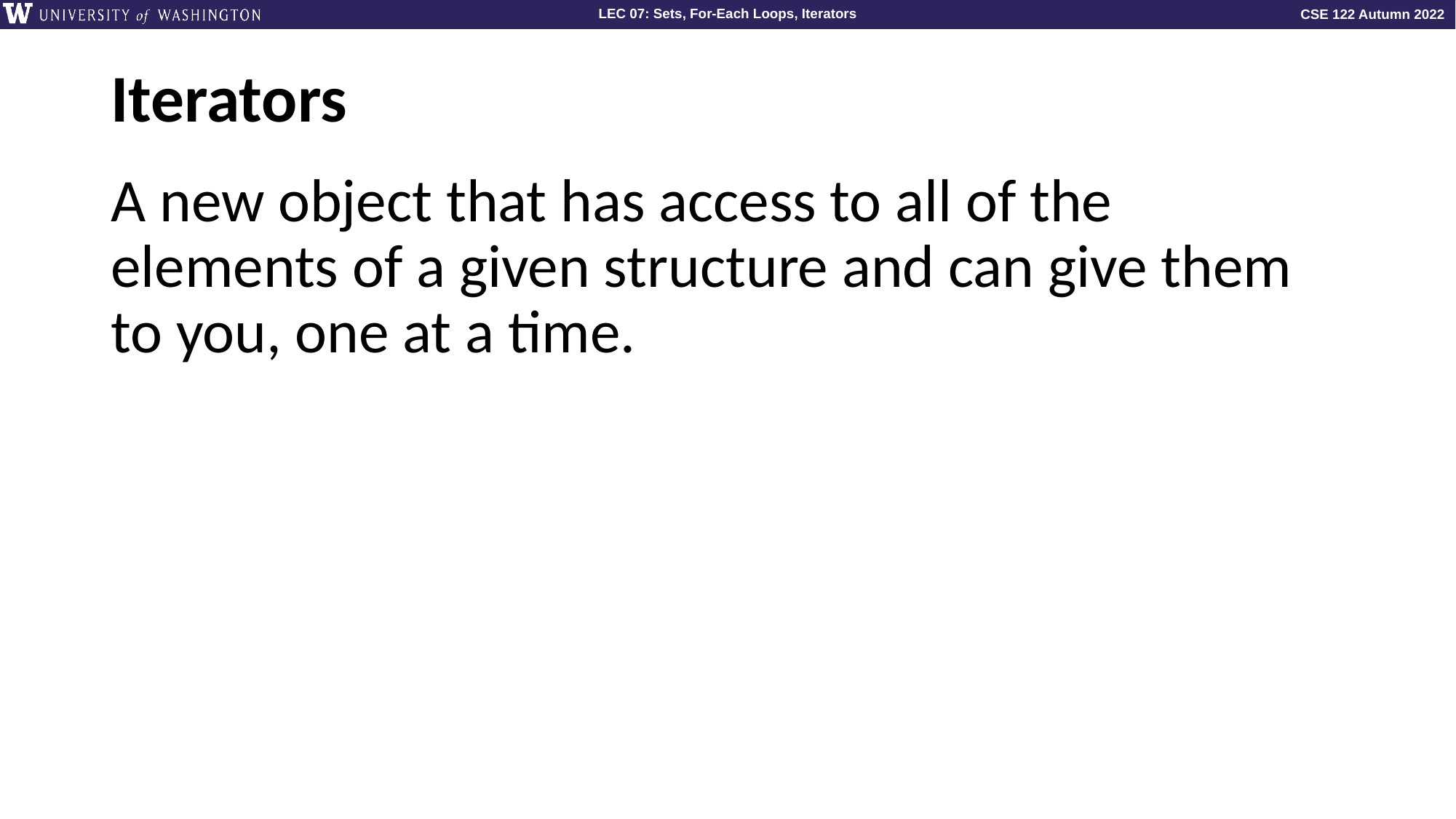

# Iterators
A new object that has access to all of the elements of a given structure and can give them to you, one at a time.